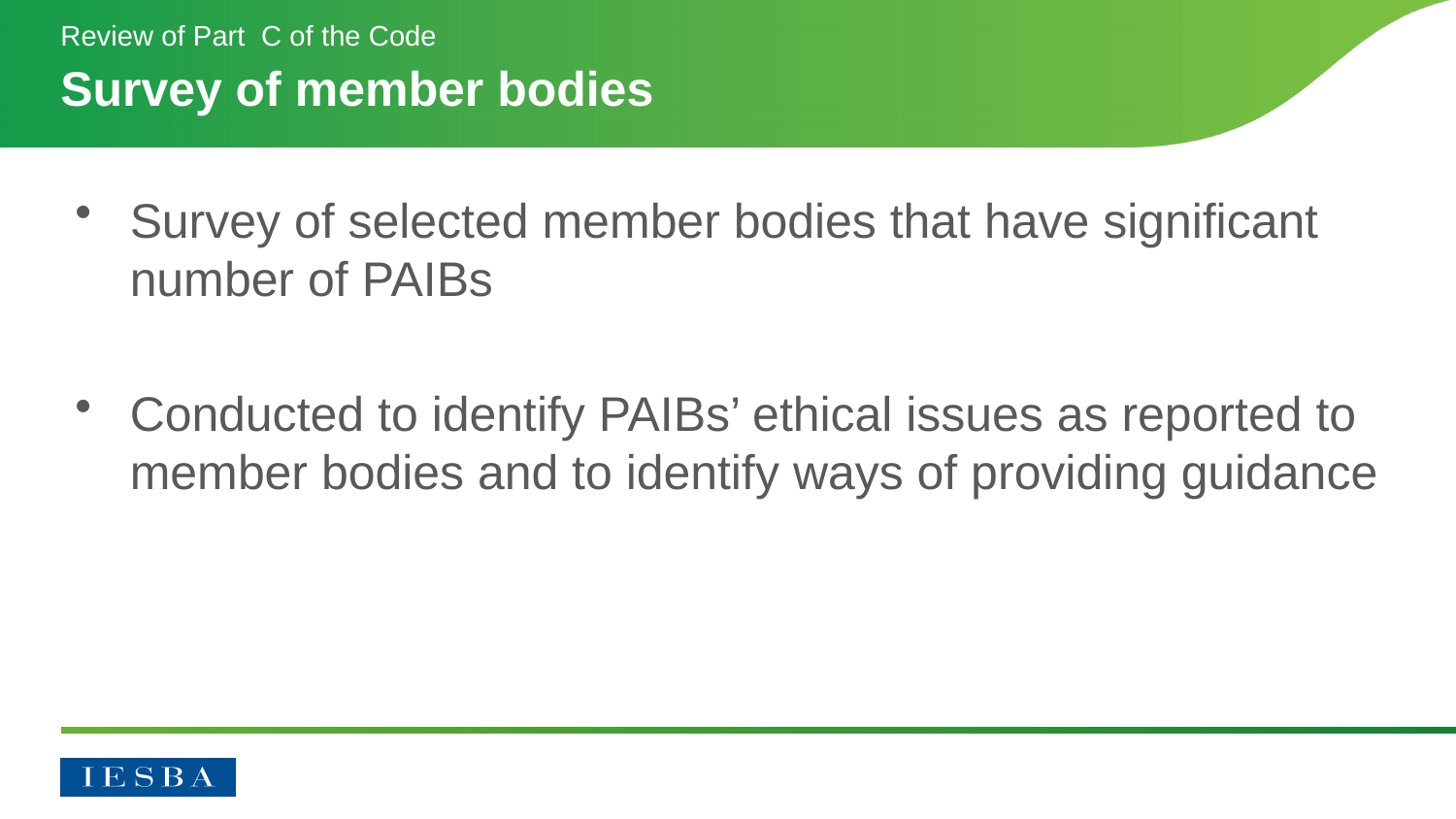

Review of Part  C of the Code

# Survey of member bodies
Survey of selected member bodies that have significant number of PAIBs

Conducted to identify PAIBs’ ethical issues as reported to member bodies and to identify ways of providing guidance